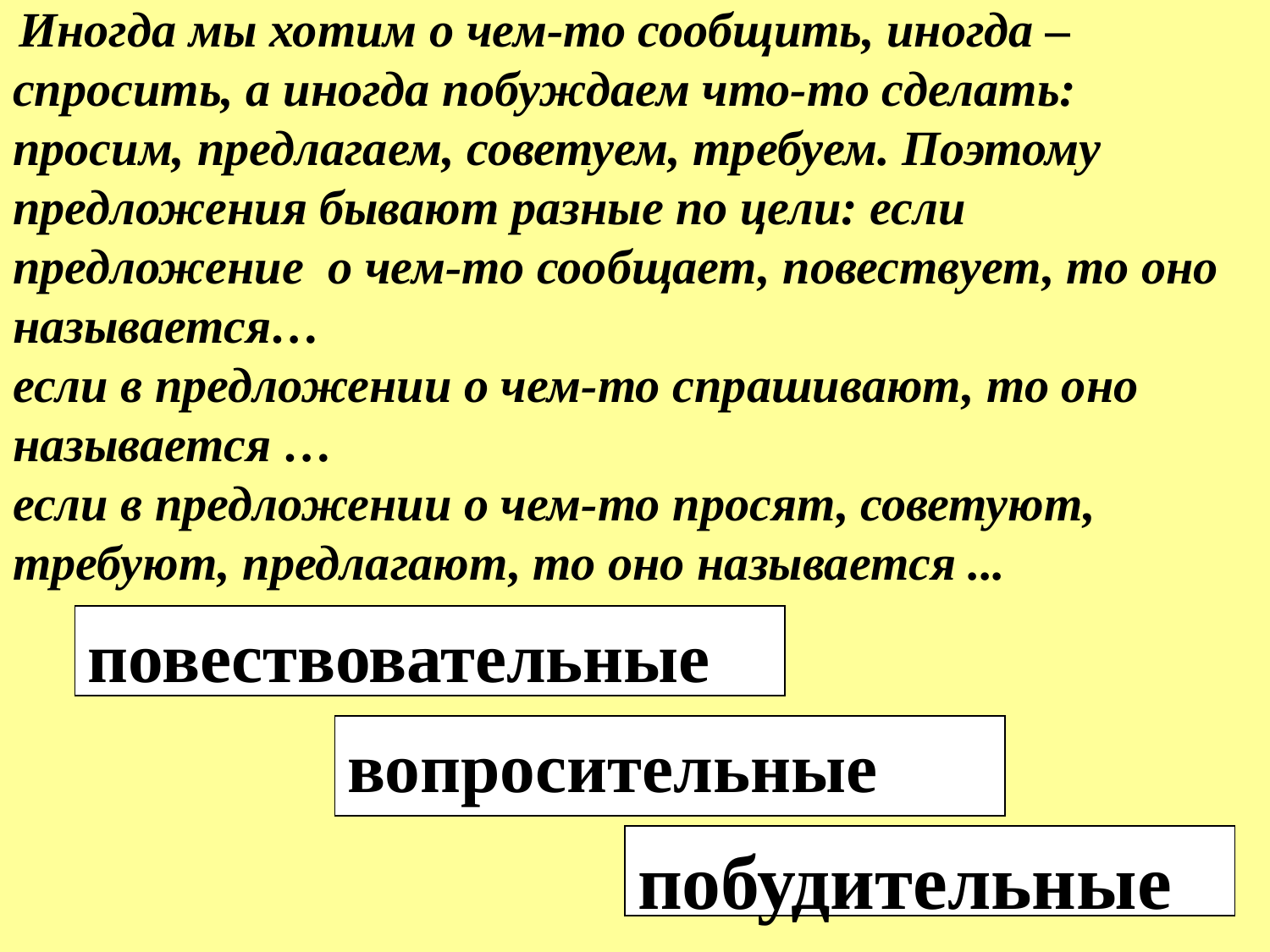

Иногда мы хотим о чем-то сообщить, иногда – спросить, а иногда побуждаем что-то сделать: просим, предлагаем, советуем, требуем. Поэтому предложения бывают разные по цели: если  предложение  о чем-то сообщает, повествует, то оно называется…
если в предложении о чем-то спрашивают, то оно называется …
если в предложении о чем-то просят, советуют, требуют, предлагают, то оно называется ...
повествовательные
вопросительные
побудительные